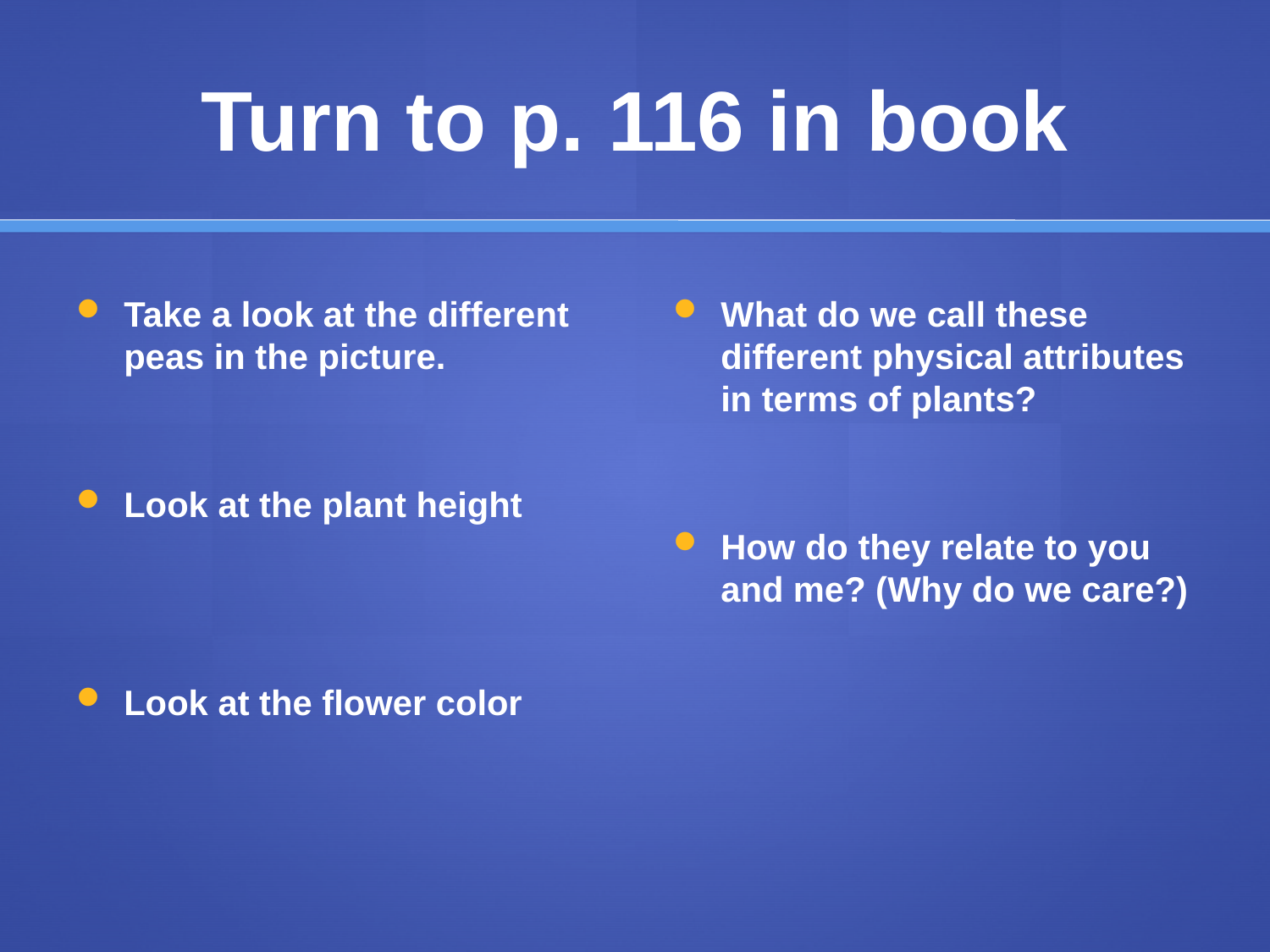

# Turn to p. 116 in book
Take a look at the different peas in the picture.

Look at the plant height

Look at the flower color
What do we call these different physical attributes in terms of plants?

How do they relate to you and me? (Why do we care?)